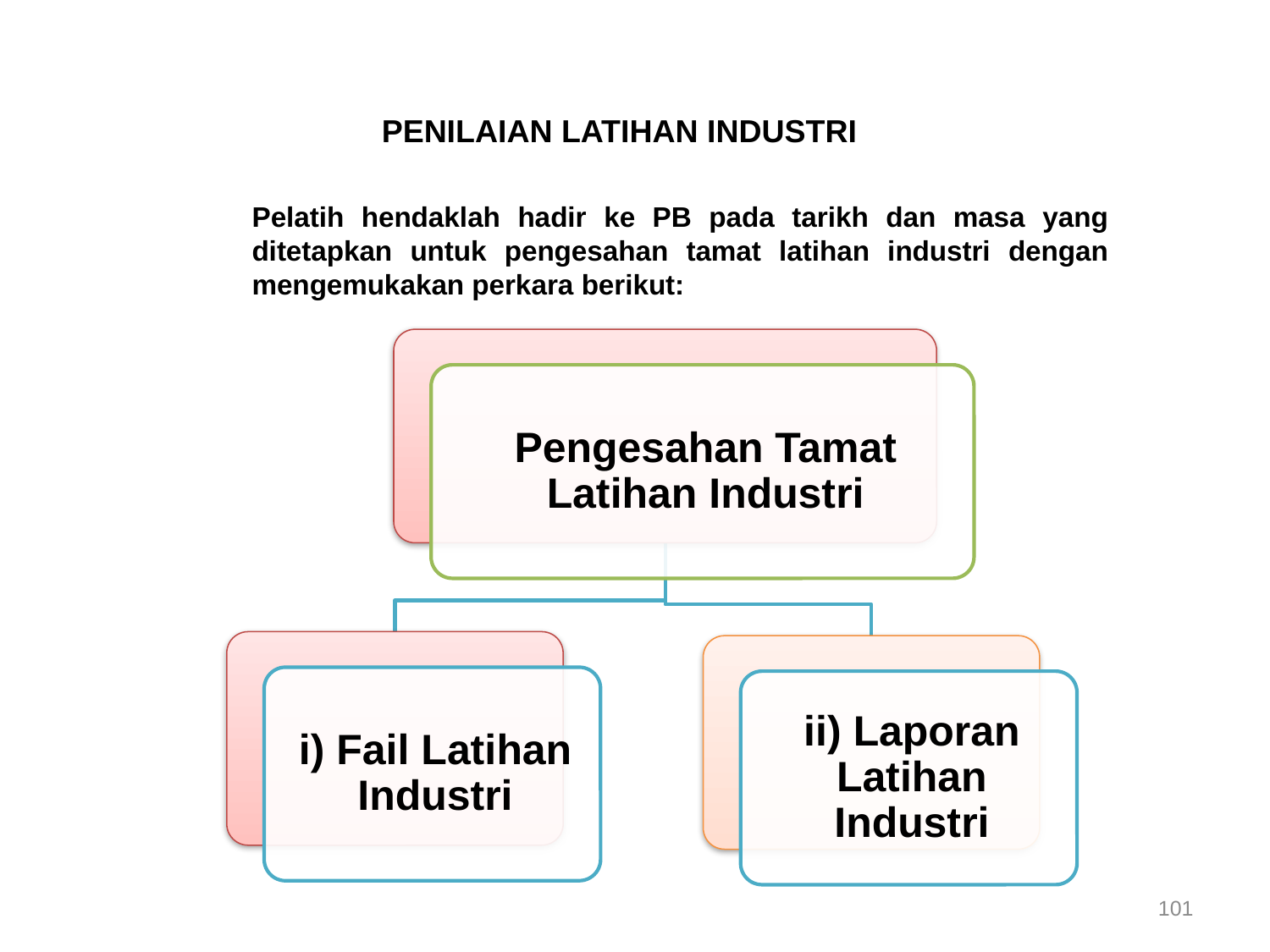

# PENILAIAN LATIHAN INDUSTRI
Pelatih hendaklah hadir ke PB pada tarikh dan masa yang ditetapkan untuk pengesahan tamat latihan industri dengan mengemukakan perkara berikut:
Pengesahan Tamat Latihan Industri
i) Fail Latihan Industri
ii) Laporan Latihan Industri
101